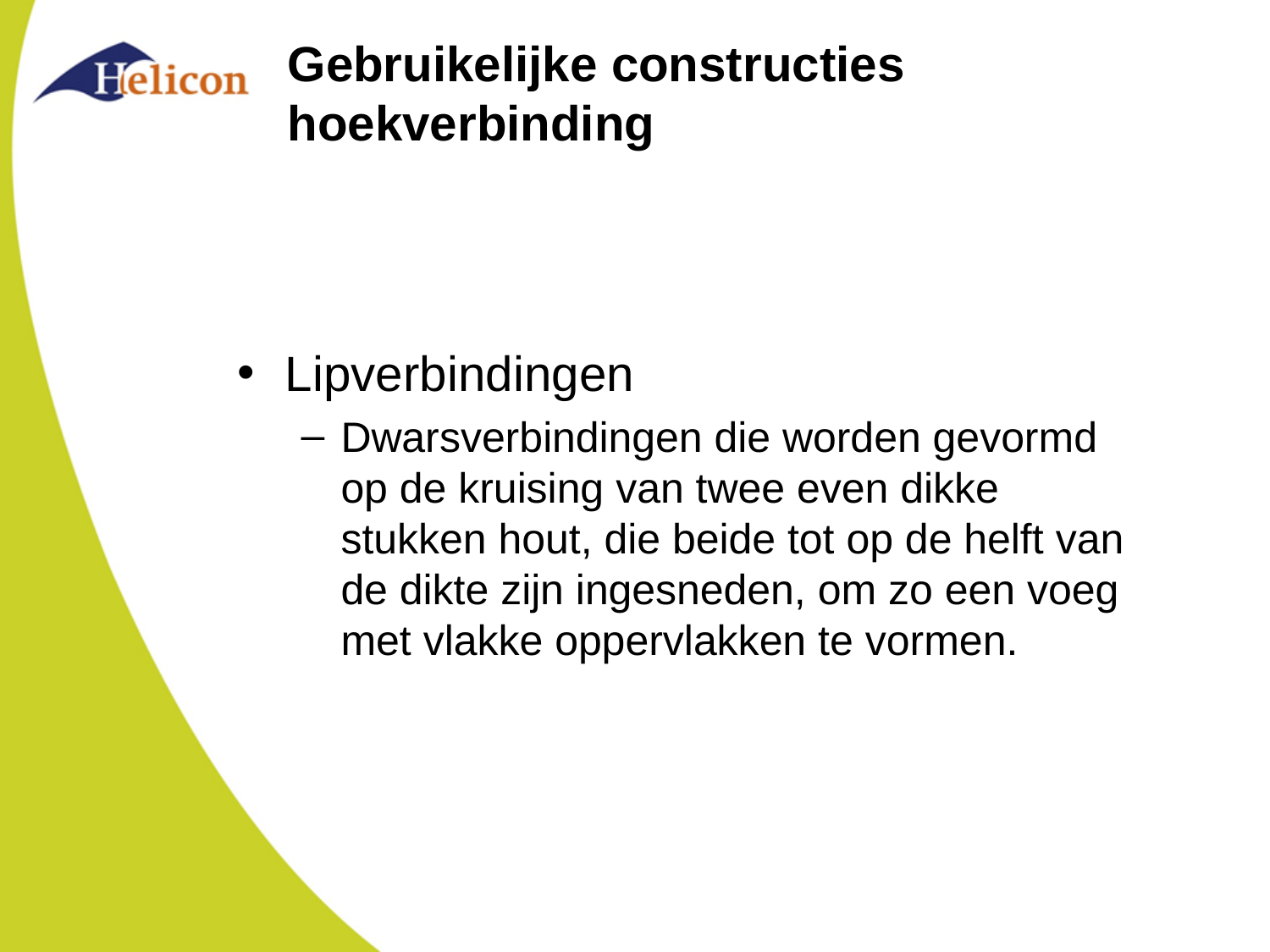

# Gebruikelijke constructies hoekverbinding
Lipverbindingen
Dwarsverbindingen die worden gevormd op de kruising van twee even dikke stukken hout, die beide tot op de helft van de dikte zijn ingesneden, om zo een voeg met vlakke oppervlakken te vormen.